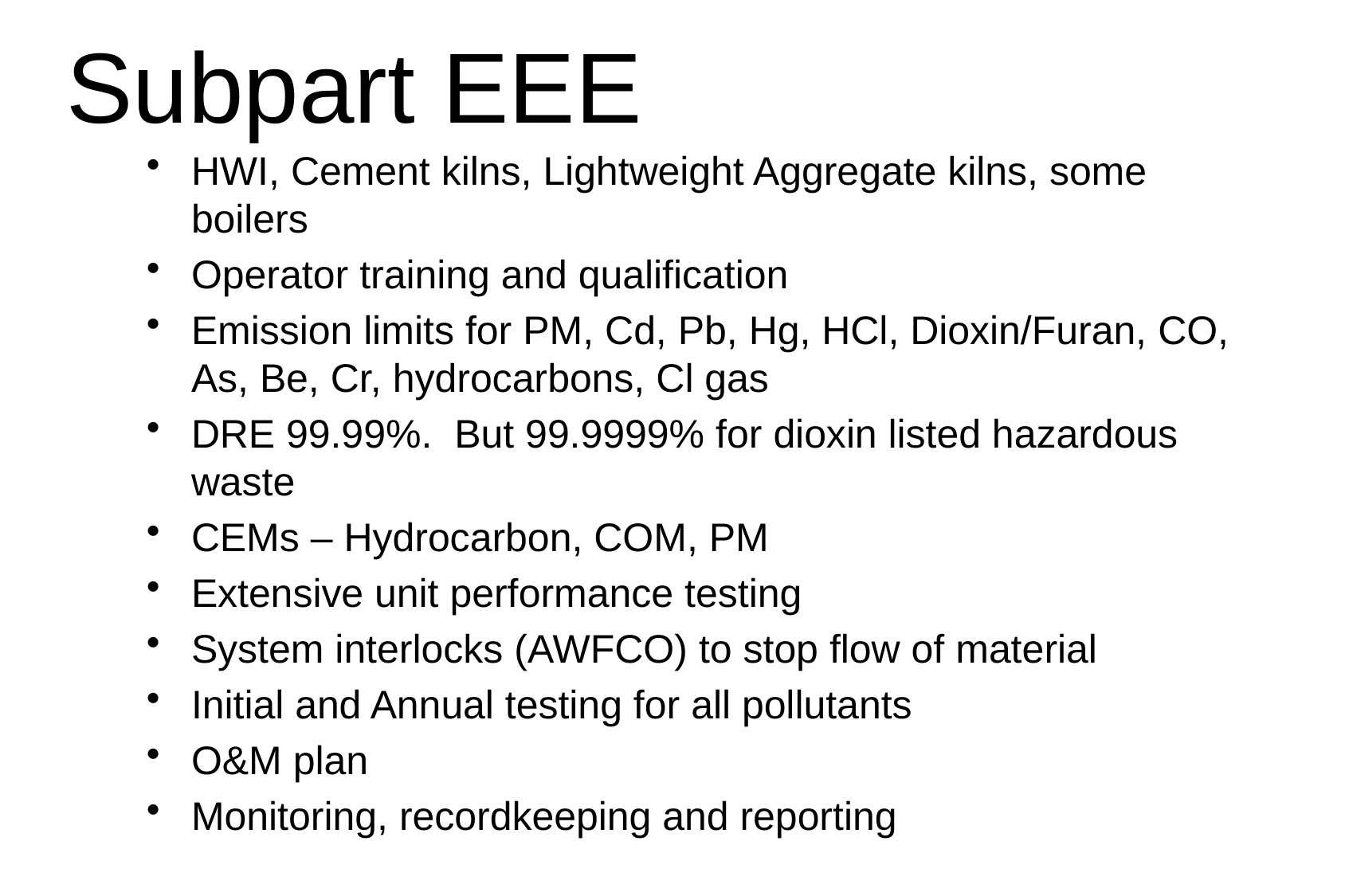

# Subpart EEE
HWI, Cement kilns, Lightweight Aggregate kilns, some boilers
Operator training and qualification
Emission limits for PM, Cd, Pb, Hg, HCl, Dioxin/Furan, CO, As, Be, Cr, hydrocarbons, Cl gas
DRE 99.99%.  But 99.9999% for dioxin listed hazardous waste
CEMs – Hydrocarbon, COM, PM
Extensive unit performance testing
System interlocks (AWFCO) to stop flow of material
Initial and Annual testing for all pollutants
O&M plan
Monitoring, recordkeeping and reporting